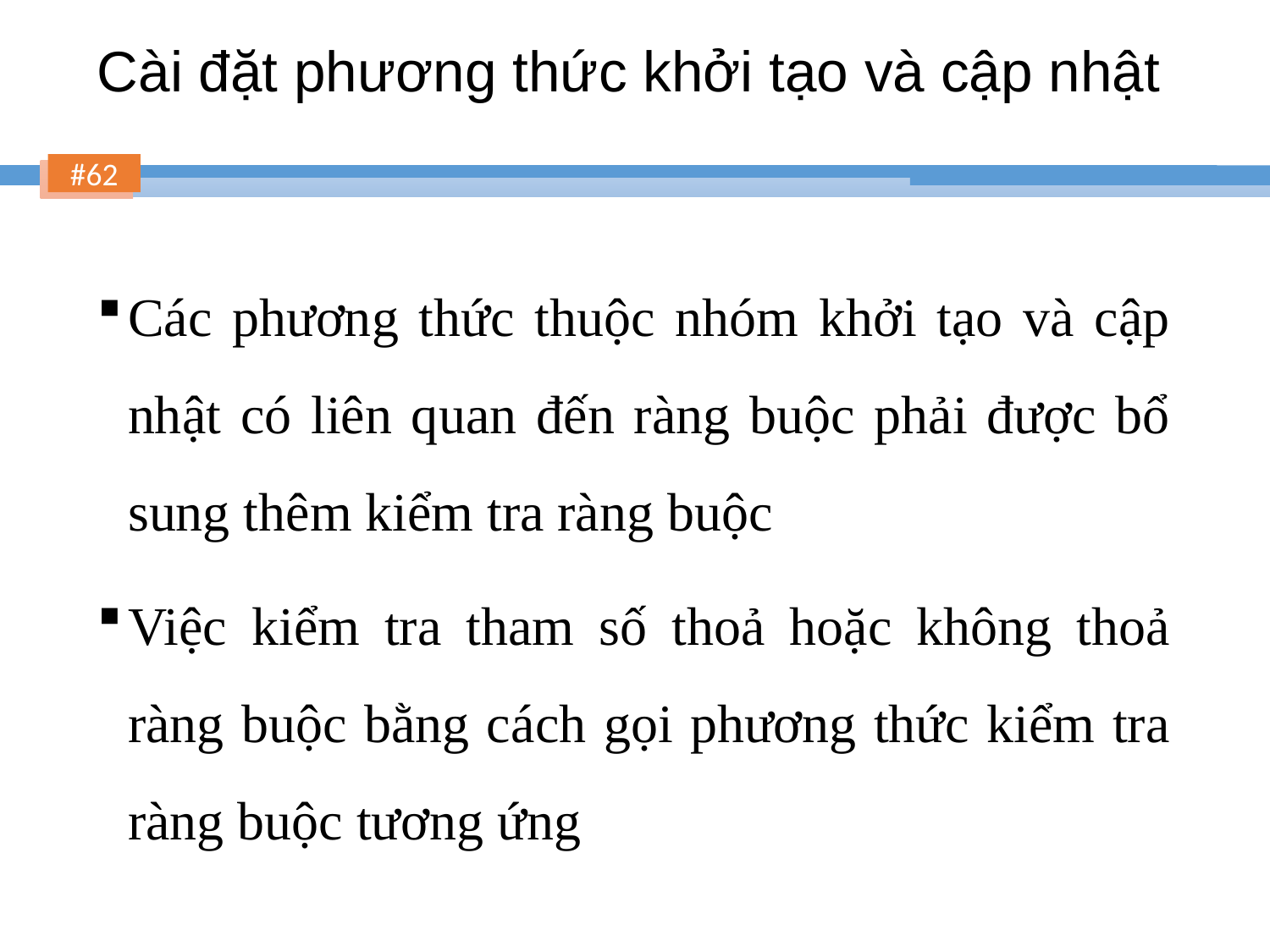

# Cài đặt phương thức khởi tạo và cập nhật
Các phương thức thuộc nhóm khởi tạo và cập nhật có liên quan đến ràng buộc phải được bổ sung thêm kiểm tra ràng buộc
Việc kiểm tra tham số thoả hoặc không thoả ràng buộc bằng cách gọi phương thức kiểm tra ràng buộc tương ứng
62